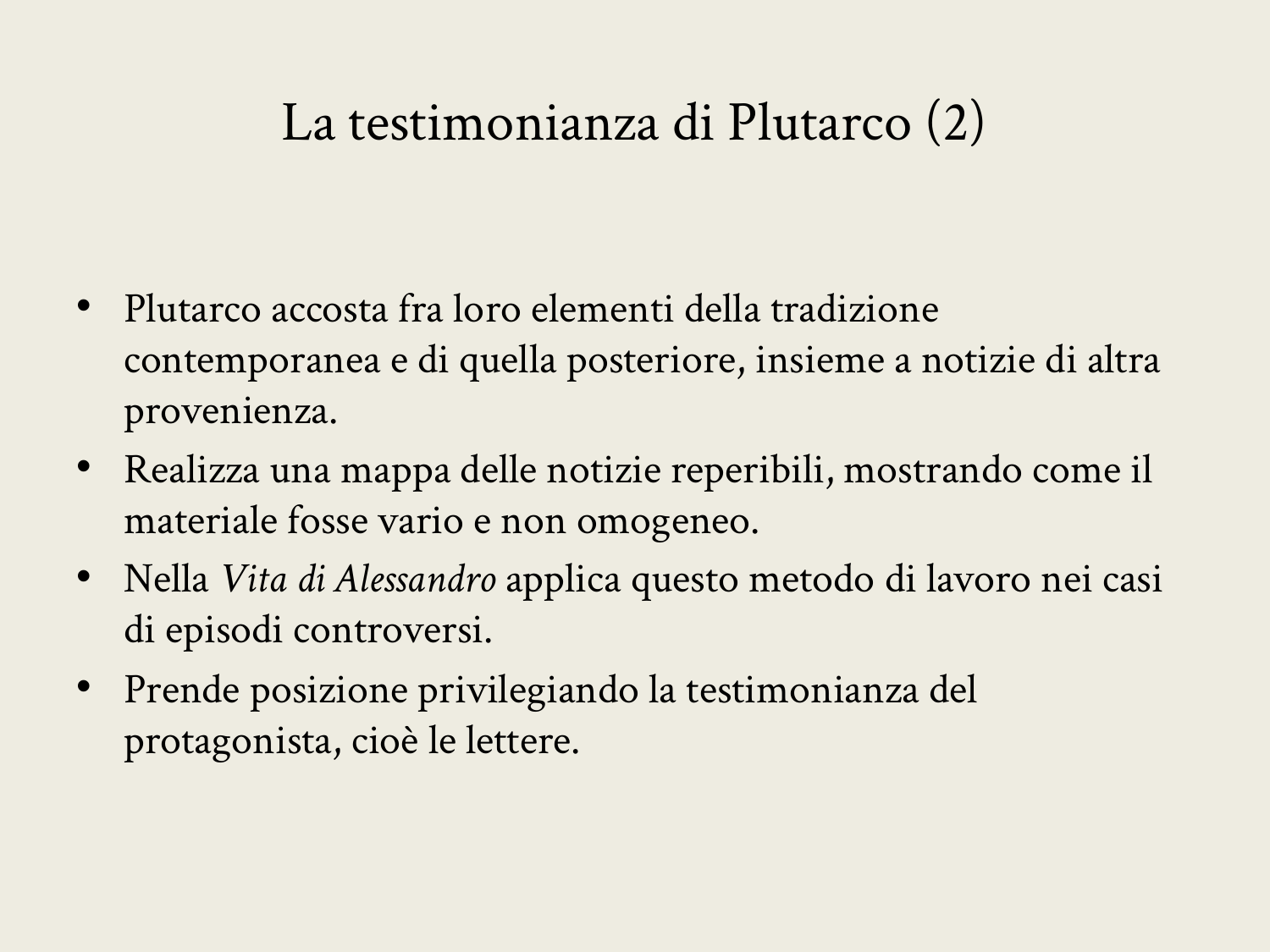

# La testimonianza di Plutarco (2)

Plutarco accosta fra loro elementi della tradizione contemporanea e di quella posteriore, insieme a notizie di altra provenienza.
Realizza una mappa delle notizie reperibili, mostrando come il materiale fosse vario e non omogeneo.
Nella Vita di Alessandro applica questo metodo di lavoro nei casi di episodi controversi.
Prende posizione privilegiando la testimonianza del protagonista, cioè le lettere.